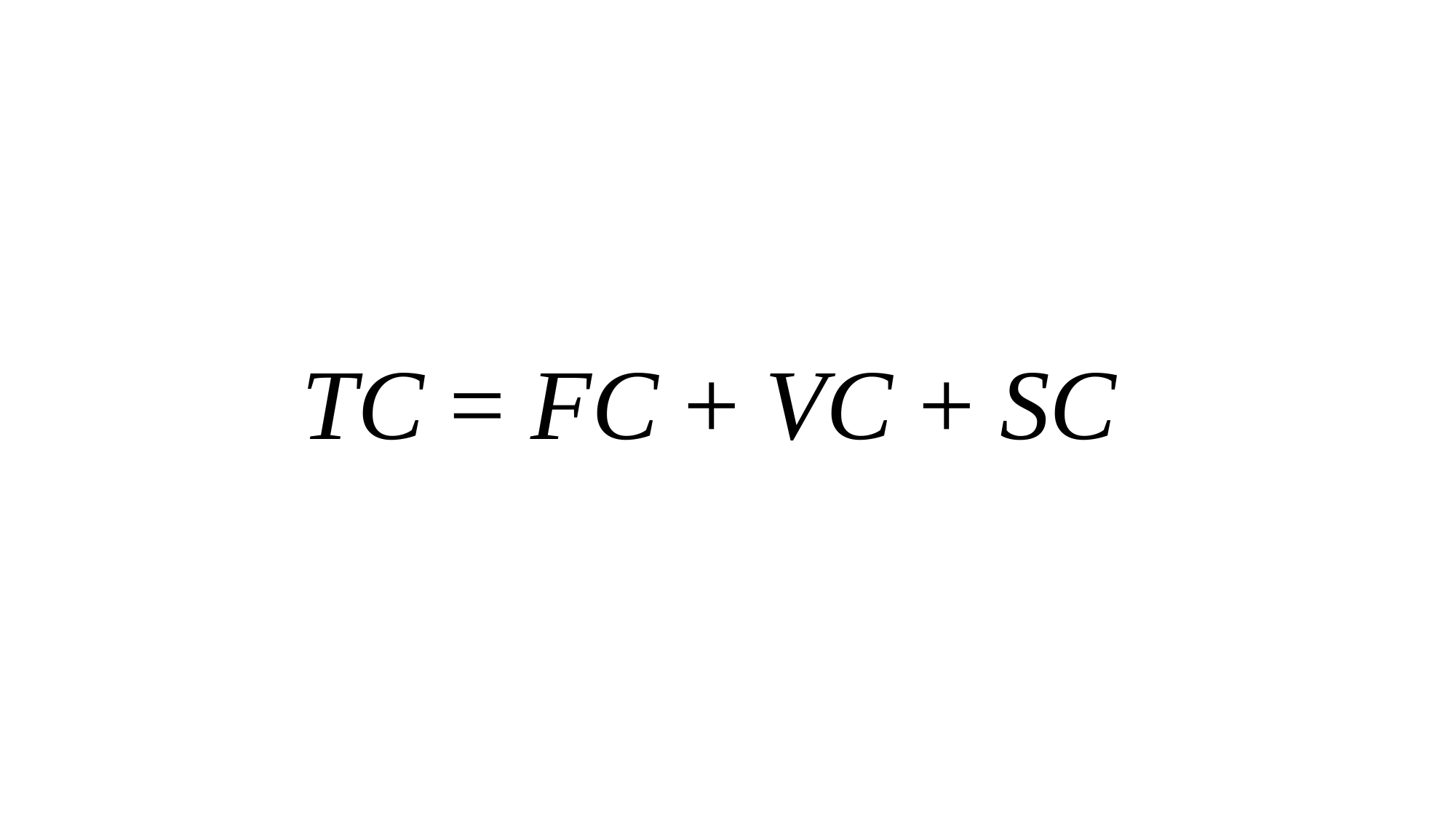

TC = FC + VC + SC